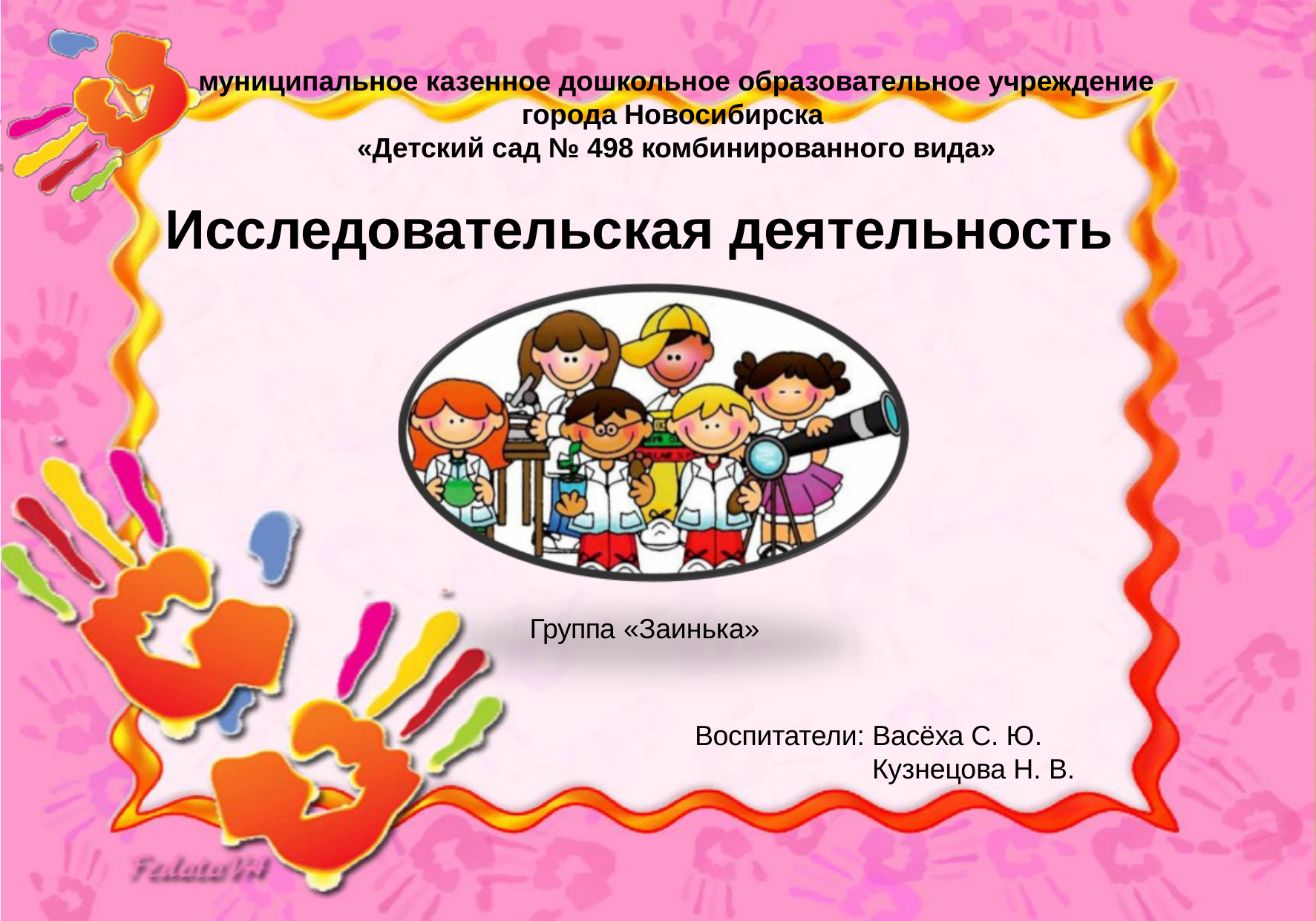

# муниципальное казенное дошкольное образовательное учреждение города Новосибирска «Детский сад № 498 комбинированного вида»
Исследовательская деятельность

Группа «Заинька»

Воспитатели: Васёха С. Ю.
                       Кузнецова Н. В.